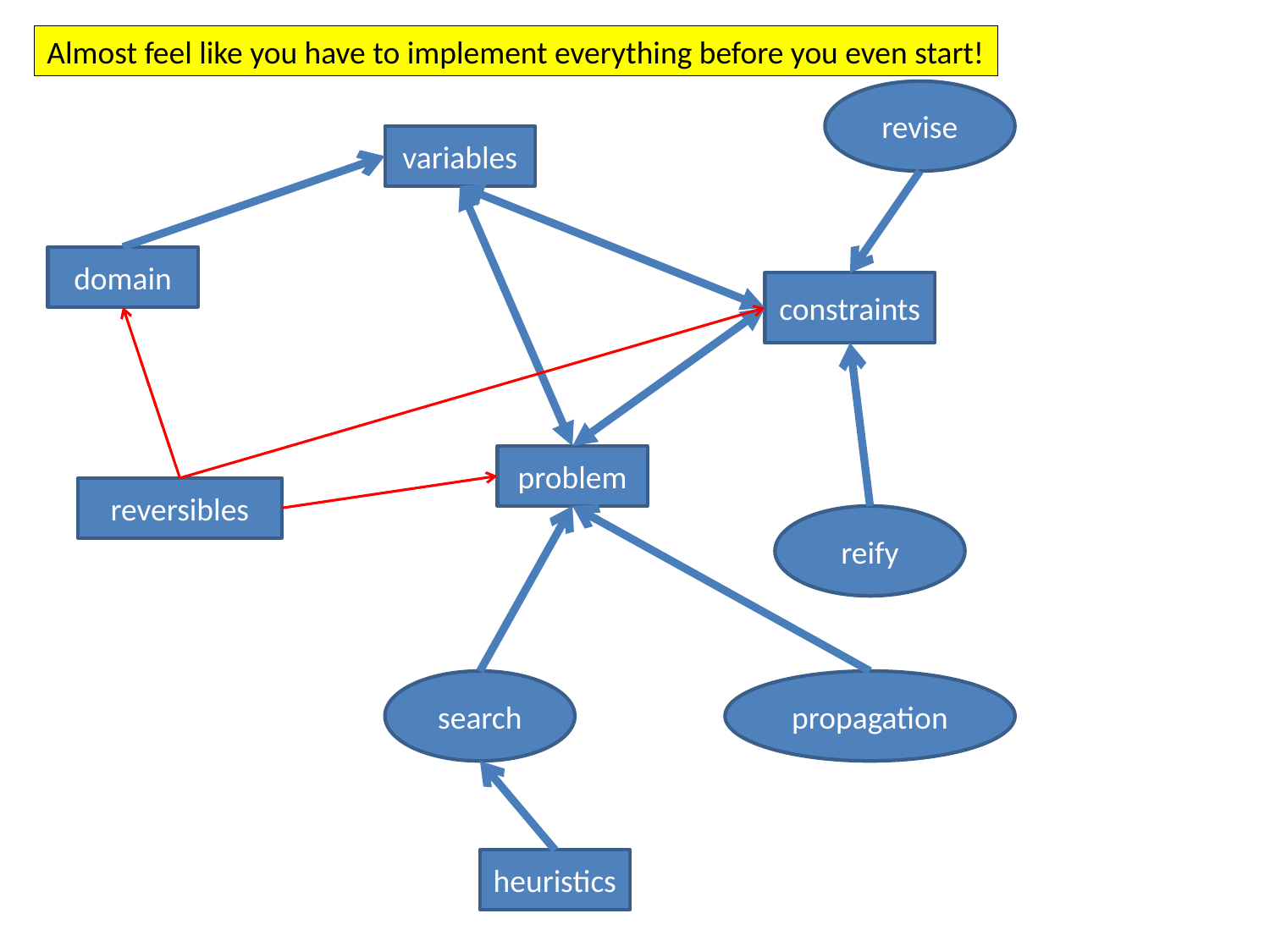

Almost feel like you have to implement everything before you even start!
revise
variables
domain
constraints
problem
reversibles
reify
search
propagation
heuristics